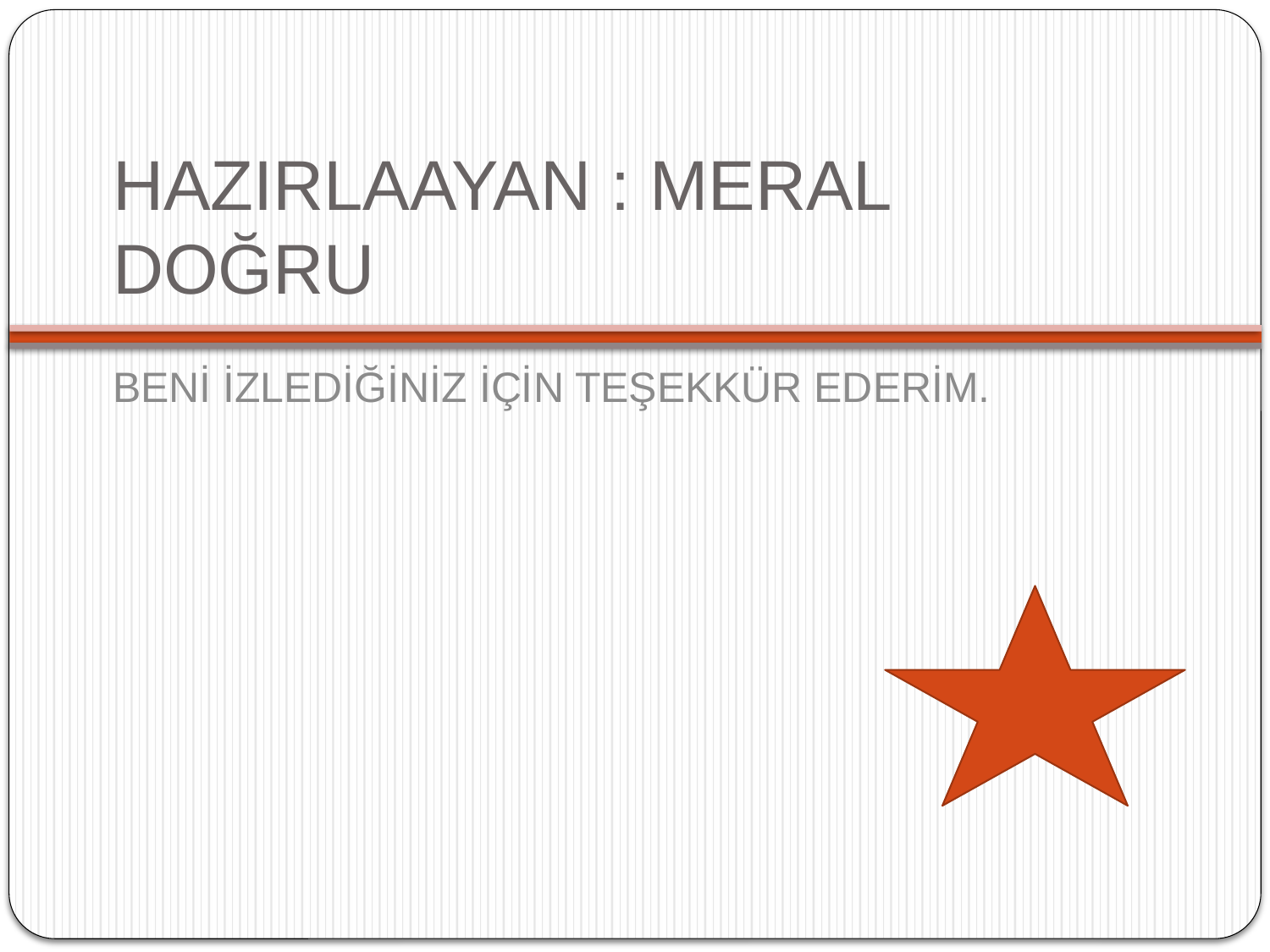

# HAZIRLAAYAN : MERAL DOĞRU
BENİ İZLEDİĞİNİZ İÇİN TEŞEKKÜR EDERİM.